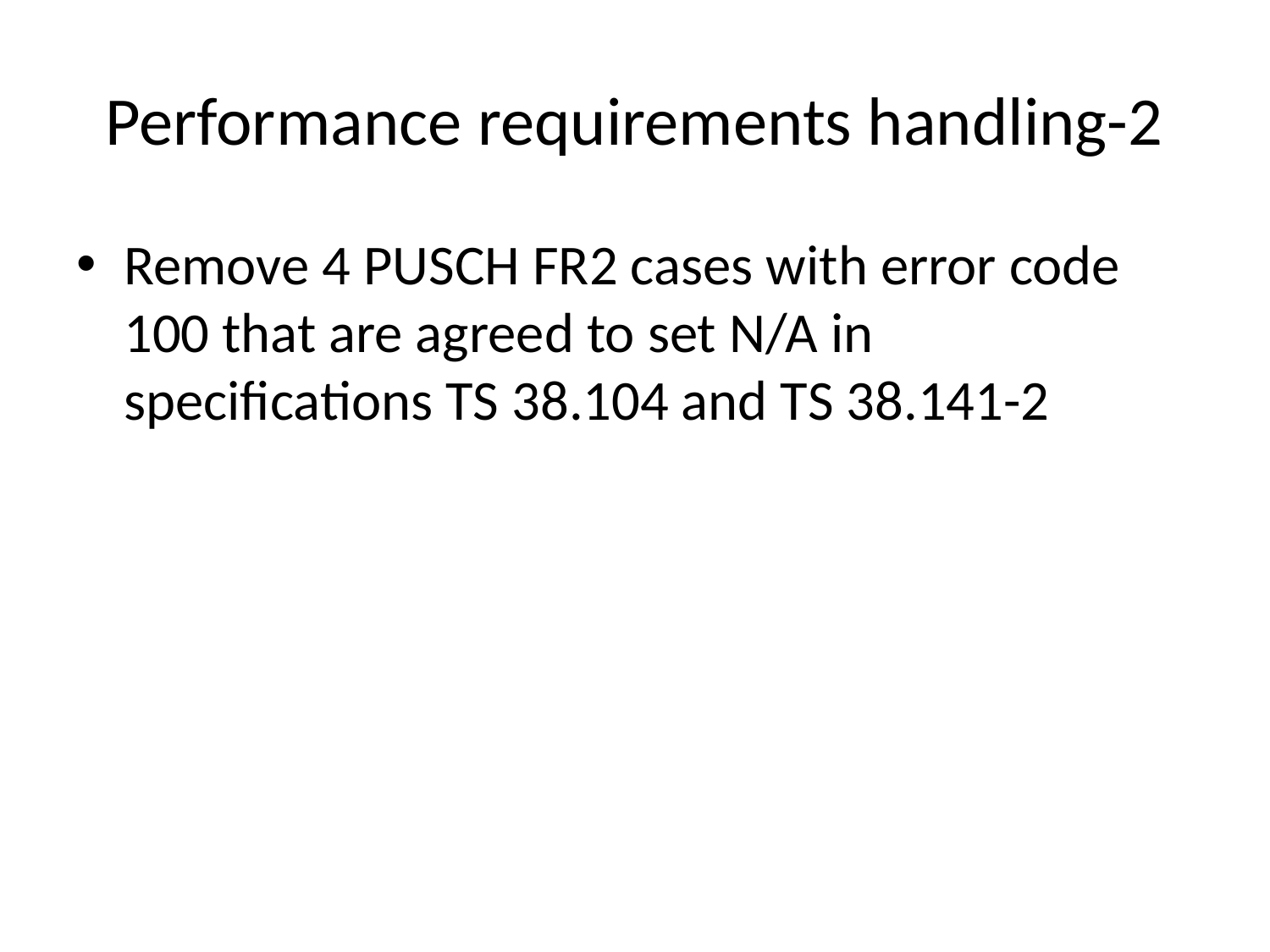

# Performance requirements handling-2
Remove 4 PUSCH FR2 cases with error code 100 that are agreed to set N/A in specifications TS 38.104 and TS 38.141-2